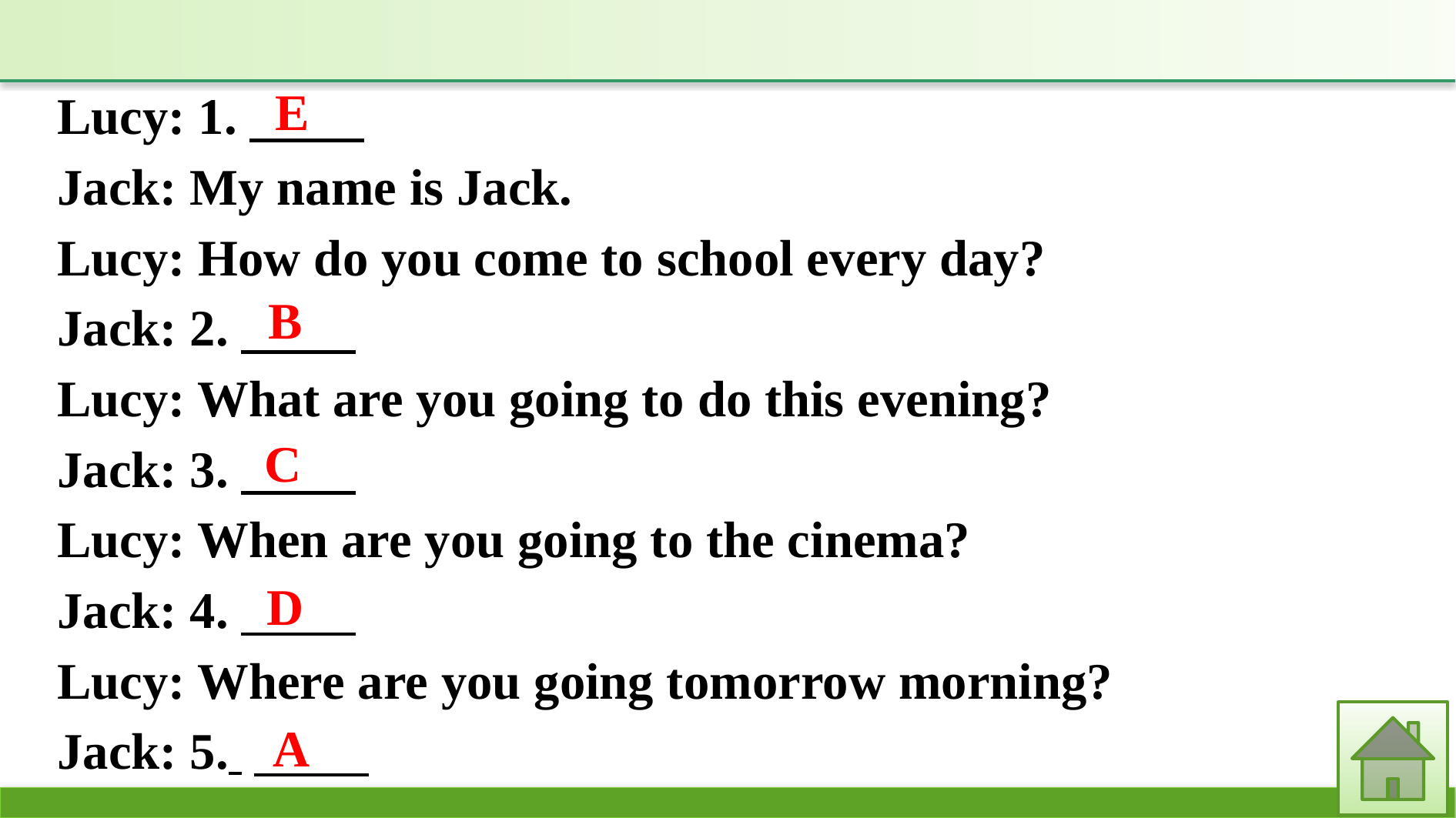

Lucy: 1.　　 
Jack: My name is Jack.
Lucy: How do you come to school every day?
Jack: 2.　　 
Lucy: What are you going to do this evening?
Jack: 3.　　 
Lucy: When are you going to the cinema?
Jack: 4.　　 
Lucy: Where are you going tomorrow morning?
Jack: 5.
E
B
C
D
A